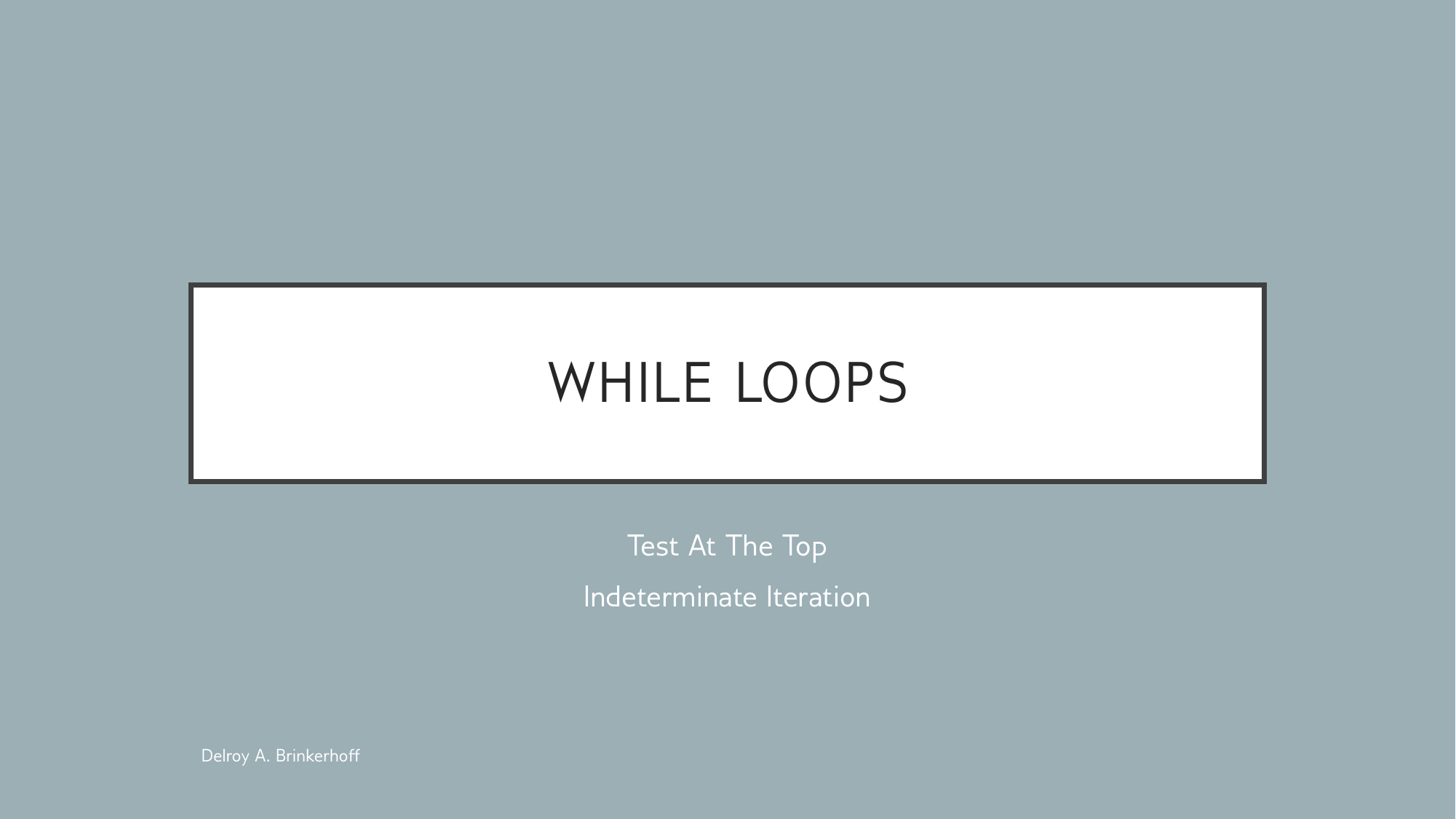

# While Loops
Test At The Top
Indeterminate Iteration
Delroy A. Brinkerhoff